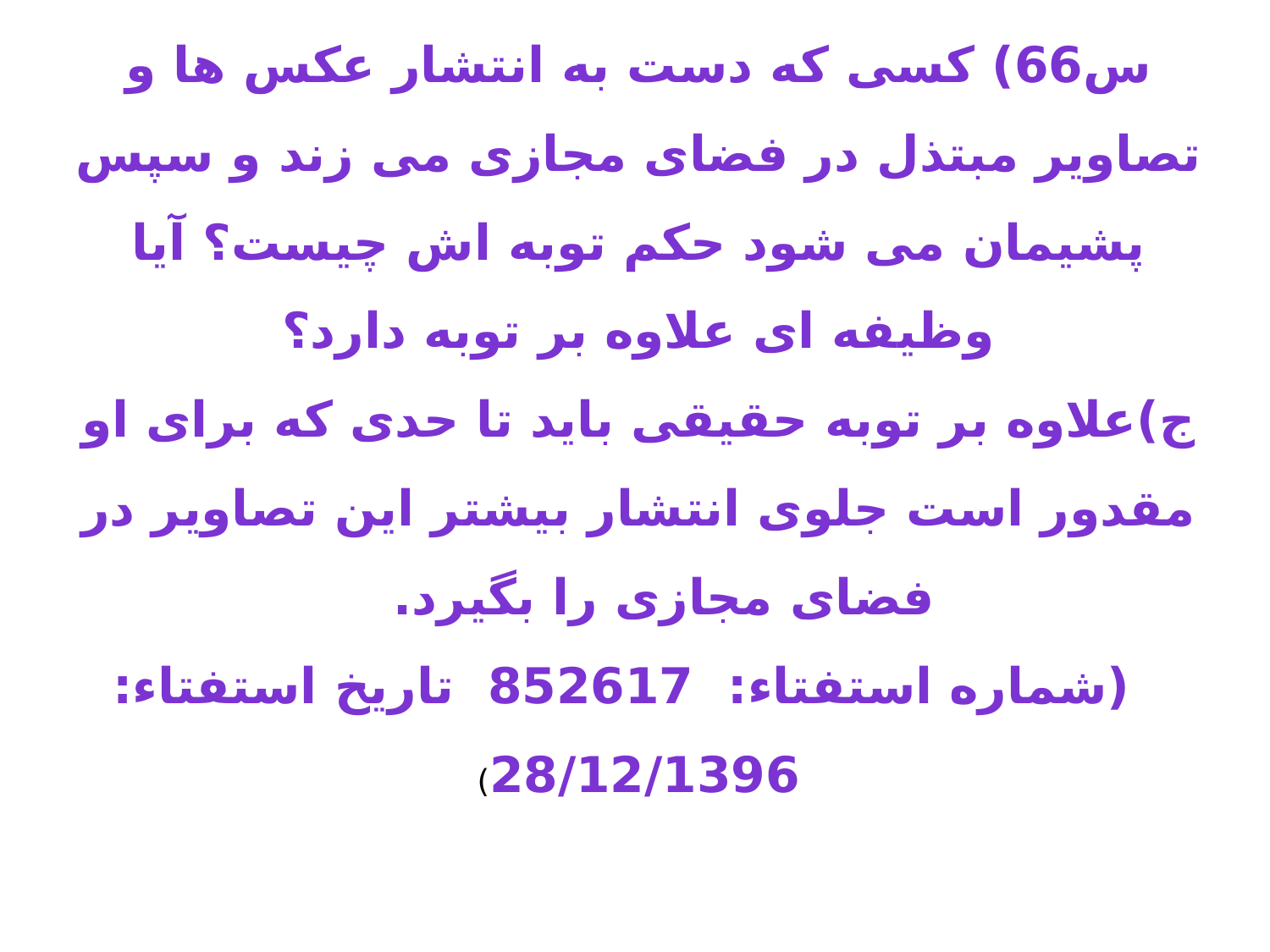

س66) کسی که دست به انتشار عکس ها و تصاویر مبتذل در فضای مجازی می زند و سپس پشیمان می شود حکم توبه اش چیست؟ آیا وظیفه ای علاوه بر توبه دارد؟
ج)علاوه بر توبه حقیقی باید تا حدی که برای او مقدور است جلوی انتشار بیشتر این تصاویر در فضای مجازی را بگیرد.
  (شماره استفتاء:  852617  تاریخ استفتاء: 28/12/1396)